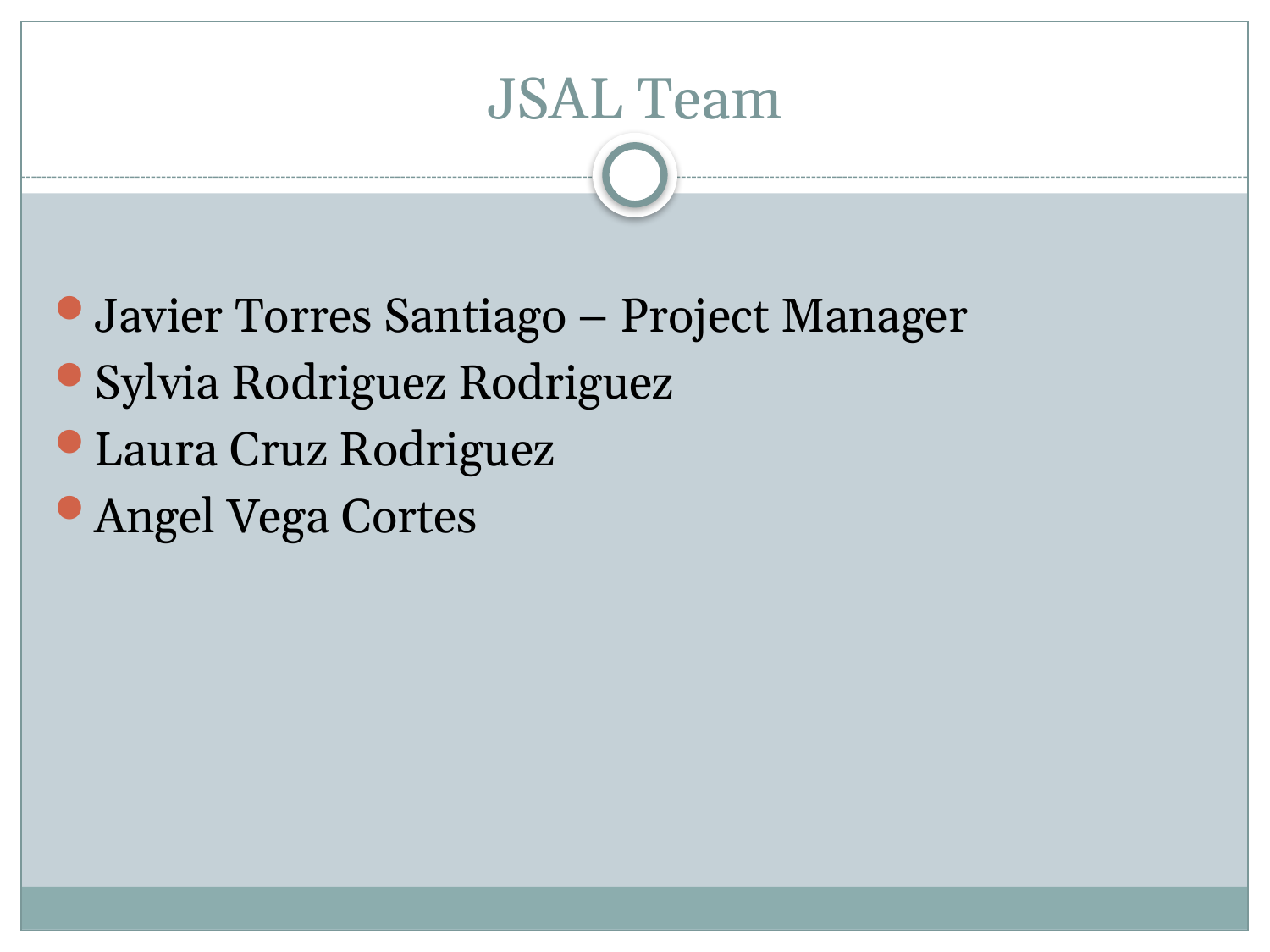

# JSAL Team

Javier Torres Santiago – Project Manager
Sylvia Rodriguez Rodriguez
Laura Cruz Rodriguez
Angel Vega Cortes